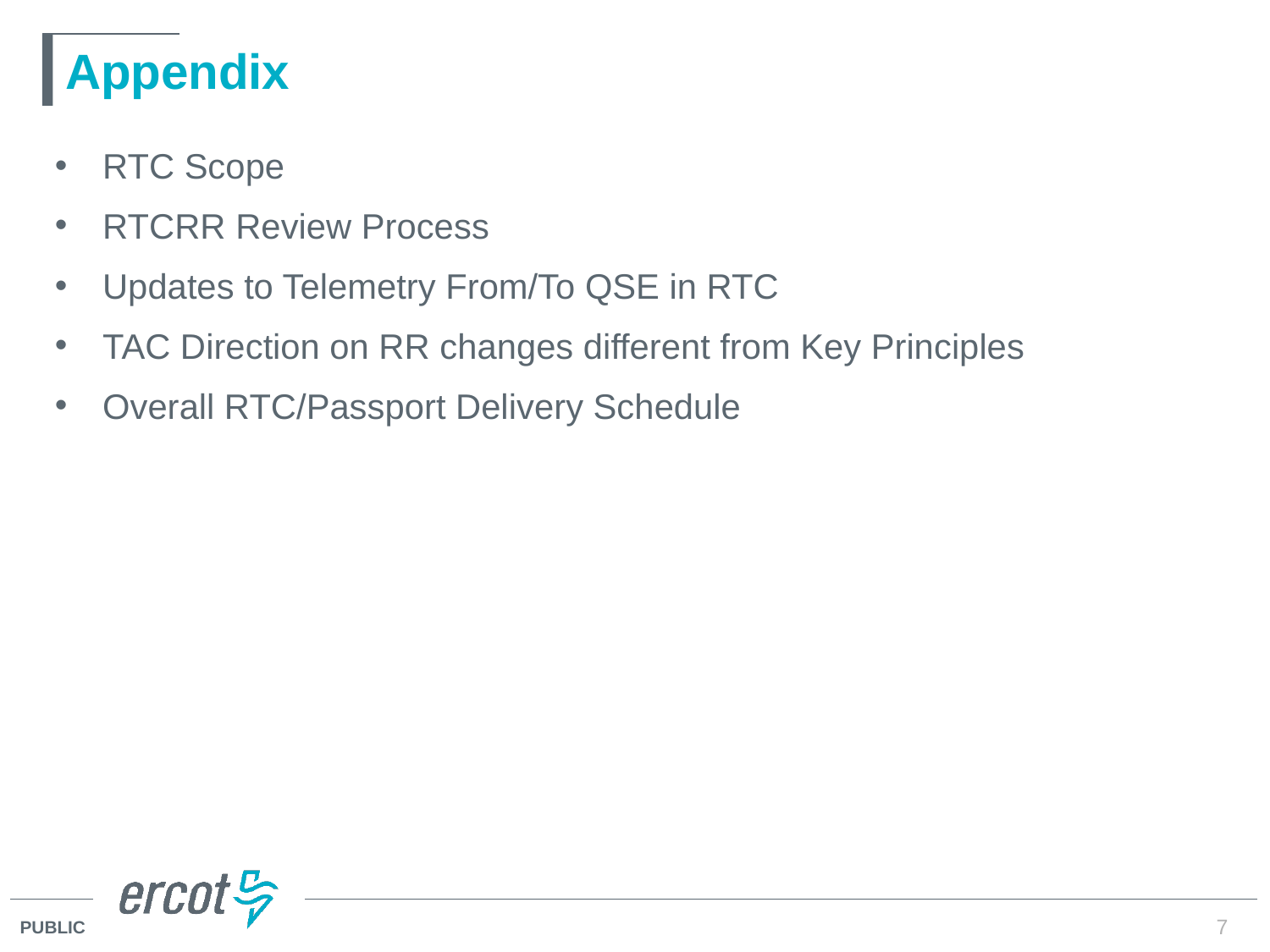

# Appendix
RTC Scope
RTCRR Review Process
Updates to Telemetry From/To QSE in RTC
TAC Direction on RR changes different from Key Principles
Overall RTC/Passport Delivery Schedule
7